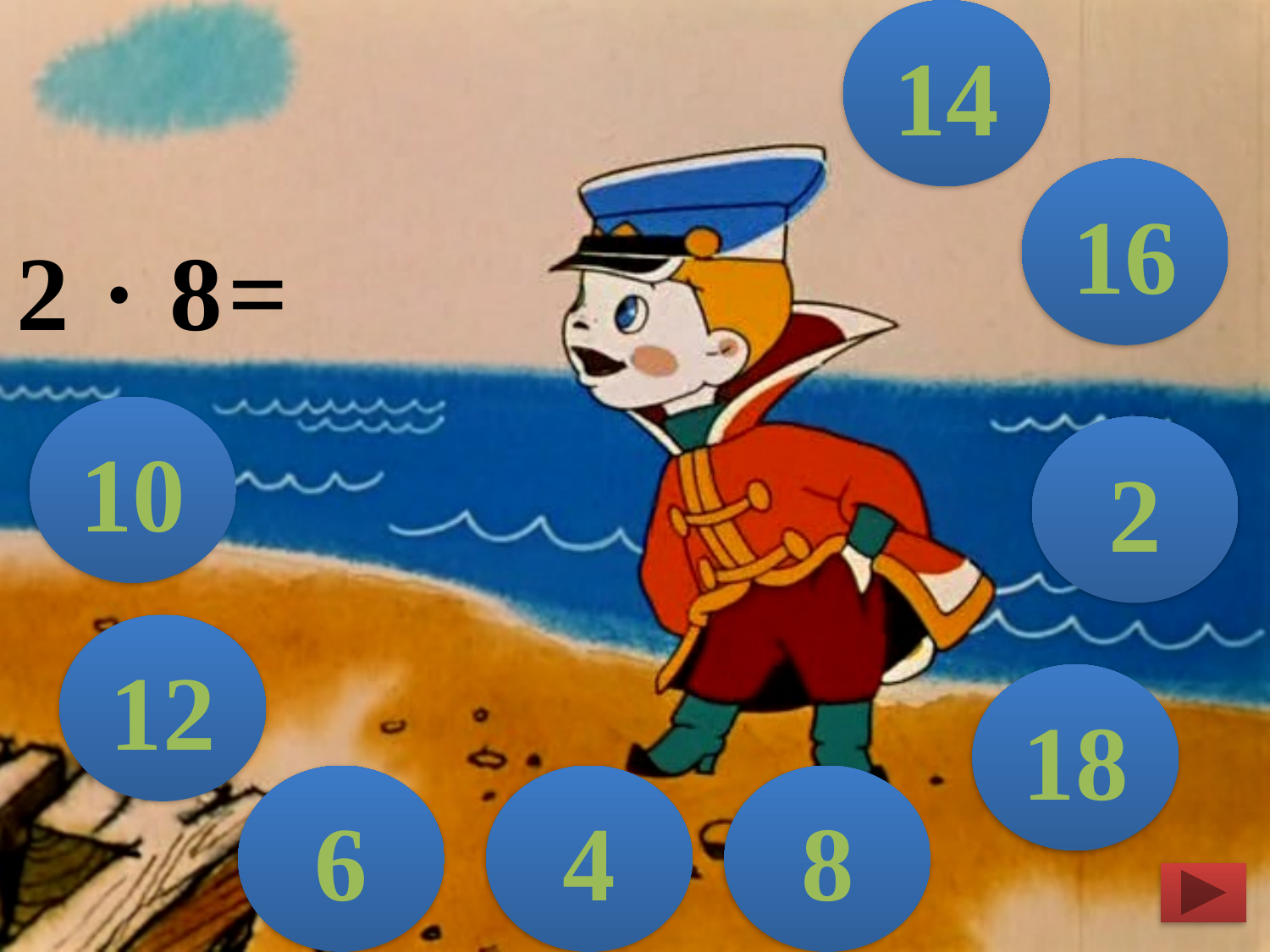

14
16
2 ∙ 8=
10
2
12
18
6
4
8